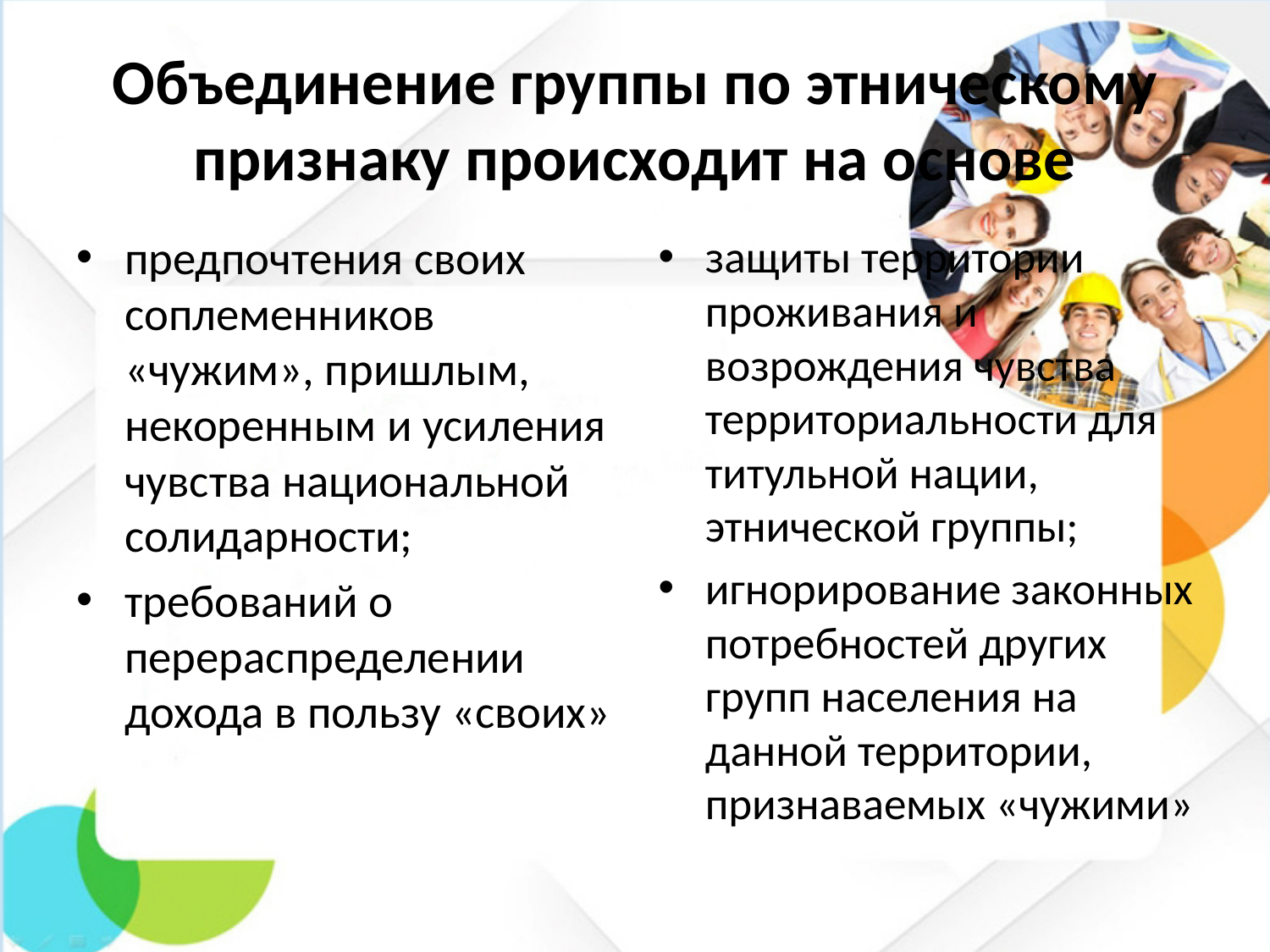

# Объединение группы по этническому признаку происходит на основе
предпочтения своих соплеменников «чужим», пришлым, некоренным и усиления чувства национальной солидарности;
требований о перераспределении дохода в пользу «своих»
защиты территории проживания и возрождения чувства территориальности для титульной нации, этнической группы;
игнорирование законных потребностей других групп населения на данной территории, признаваемых «чужими»